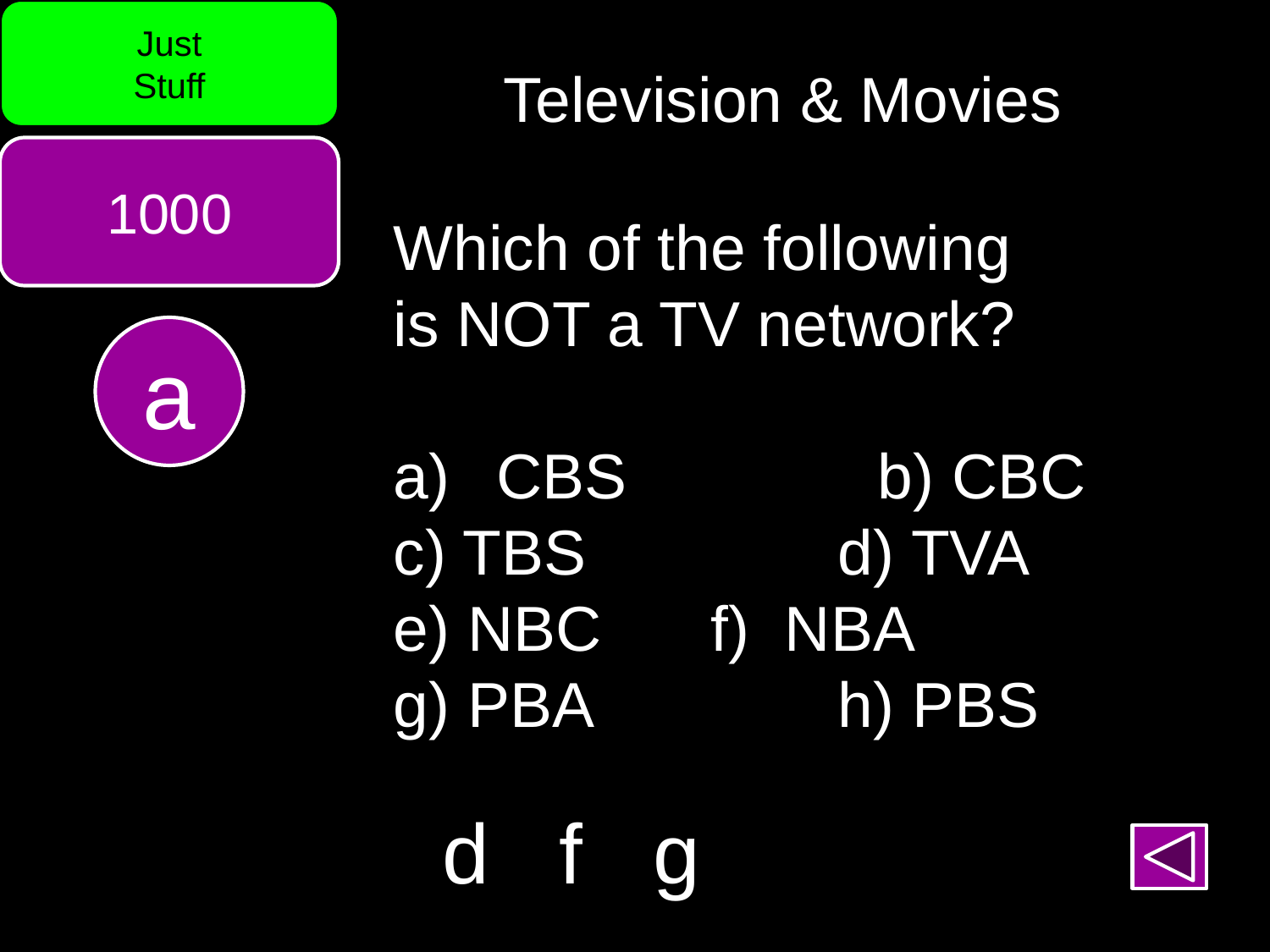

Just
Stuff
Television & Movies
1000
Which of the following
is NOT a TV network?

CBS		b) CBC
c) TBS	 	d) TVA
e) NBC	f)  NBA
g) PBA		h) PBS
a
d   f   g